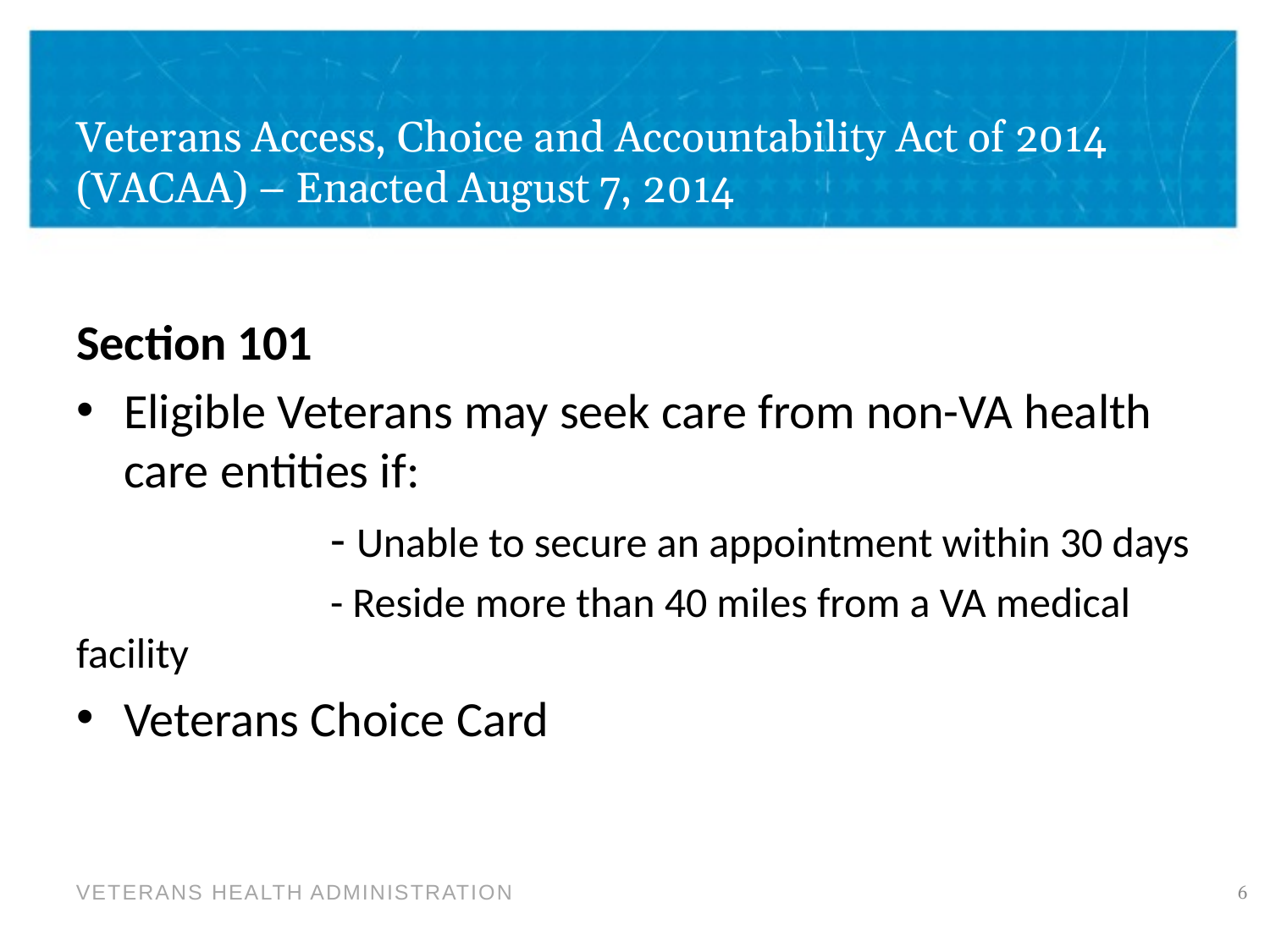

# Veterans Access, Choice and Accountability Act of 2014 (VACAA) – Enacted August 7, 2014
Section 101
Eligible Veterans may seek care from non-VA health care entities if:
		- Unable to secure an appointment within 30 days
		- Reside more than 40 miles from a VA medical facility
Veterans Choice Card
6